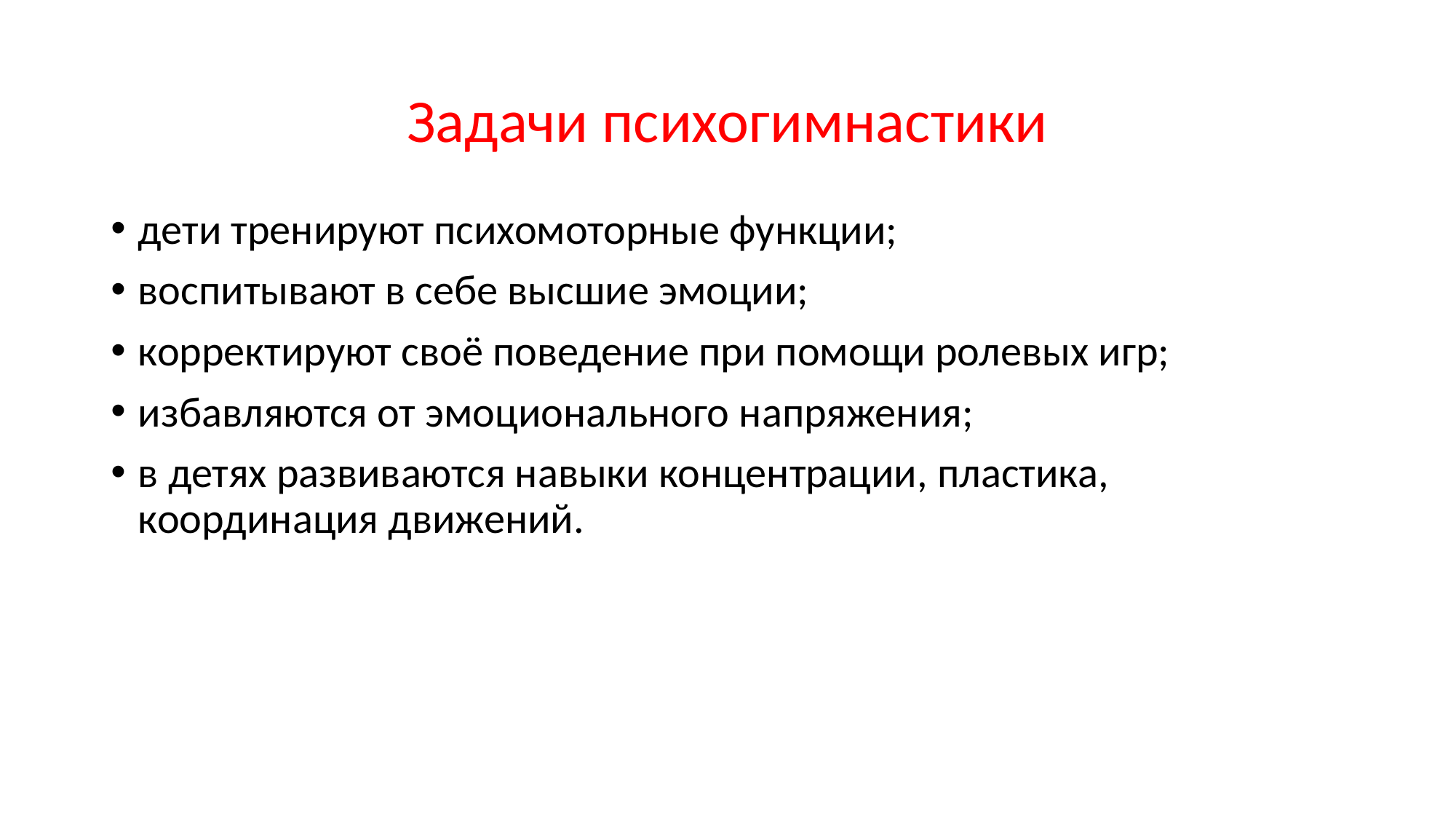

# Задачи психогимнастики
дети тренируют психомоторные функции;
воспитывают в себе высшие эмоции;
корректируют своё поведение при помощи ролевых игр;
избавляются от эмоционального напряжения;
в детях развиваются навыки концентрации, пластика, координация движений.